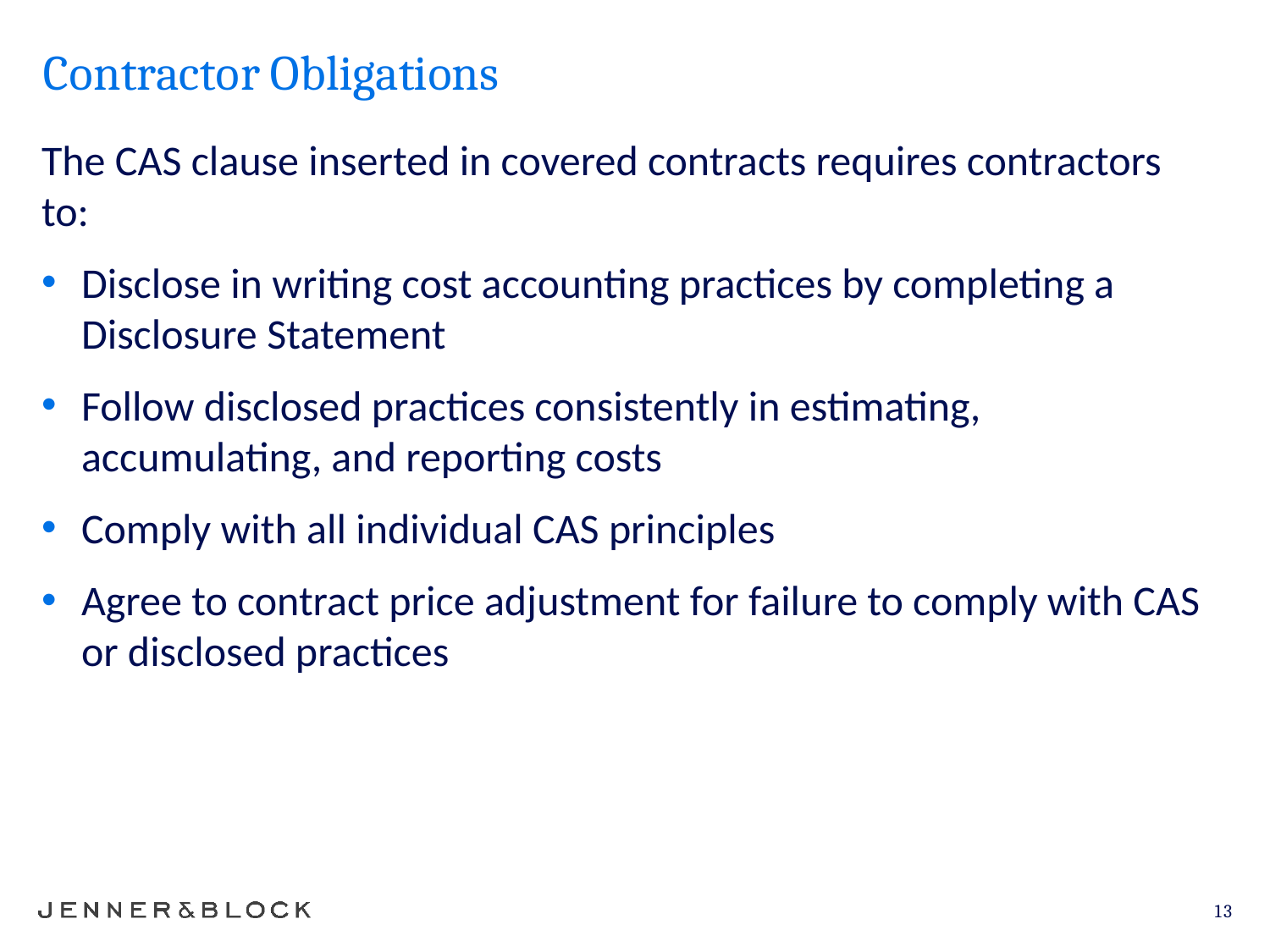

# Contractor Obligations
The CAS clause inserted in covered contracts requires contractors to:
Disclose in writing cost accounting practices by completing a Disclosure Statement
Follow disclosed practices consistently in estimating, accumulating, and reporting costs
Comply with all individual CAS principles
Agree to contract price adjustment for failure to comply with CAS or disclosed practices